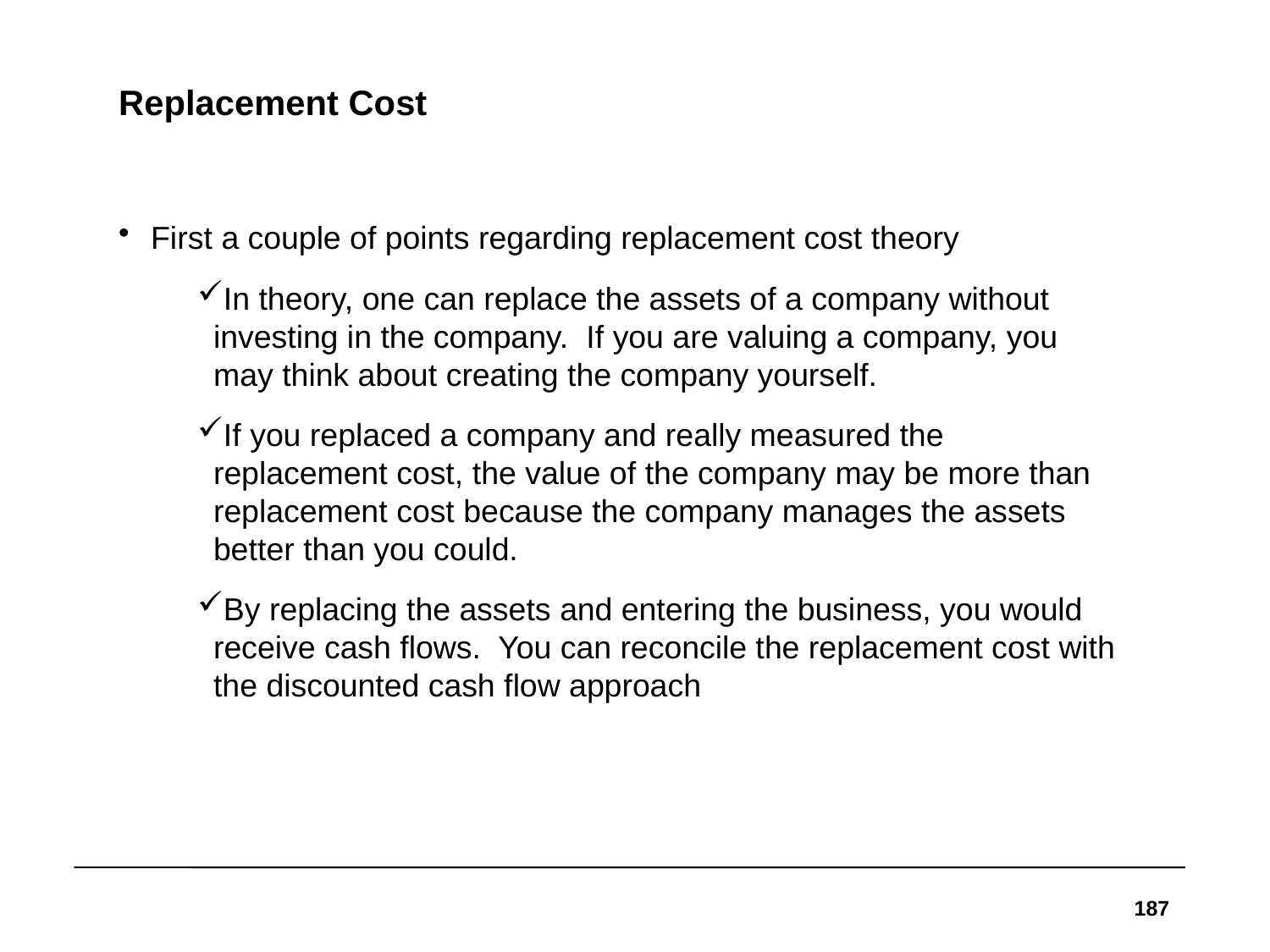

# Replacement Cost
First a couple of points regarding replacement cost theory
In theory, one can replace the assets of a company without investing in the company.  If you are valuing a company, you may think about creating the company yourself.
If you replaced a company and really measured the replacement cost, the value of the company may be more than replacement cost because the company manages the assets better than you could.
By replacing the assets and entering the business, you would receive cash flows.  You can reconcile the replacement cost with the discounted cash flow approach